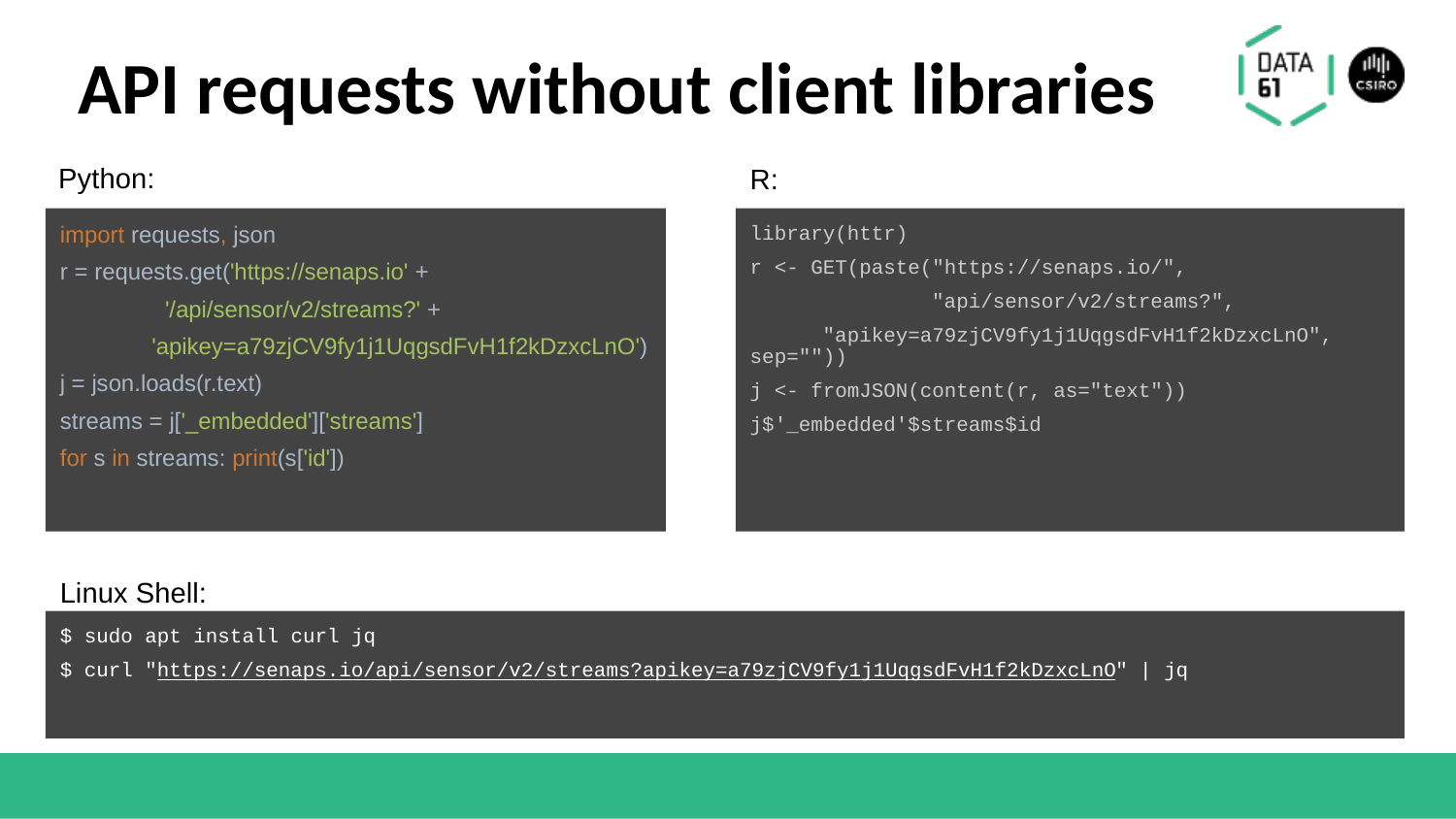

# API requests without client libraries
Python:
R:
import requests, json
r = requests.get('https://senaps.io' +
                '/api/sensor/v2/streams?' +
              'apikey=a79zjCV9fy1j1UqgsdFvH1f2kDzxcLnO')
j = json.loads(r.text)
streams = j['_embedded']['streams']
for s in streams: print(s['id'])

library(httr)
r <- GET(paste("https://senaps.io/",
               "api/sensor/v2/streams?",
      "apikey=a79zjCV9fy1j1UqgsdFvH1f2kDzxcLnO", sep=""))
j <- fromJSON(content(r, as="text"))
j$'_embedded'$streams$id

Linux Shell:
$ sudo apt install curl jq
$ curl "https://senaps.io/api/sensor/v2/streams?apikey=a79zjCV9fy1j1UqgsdFvH1f2kDzxcLnO" | jq